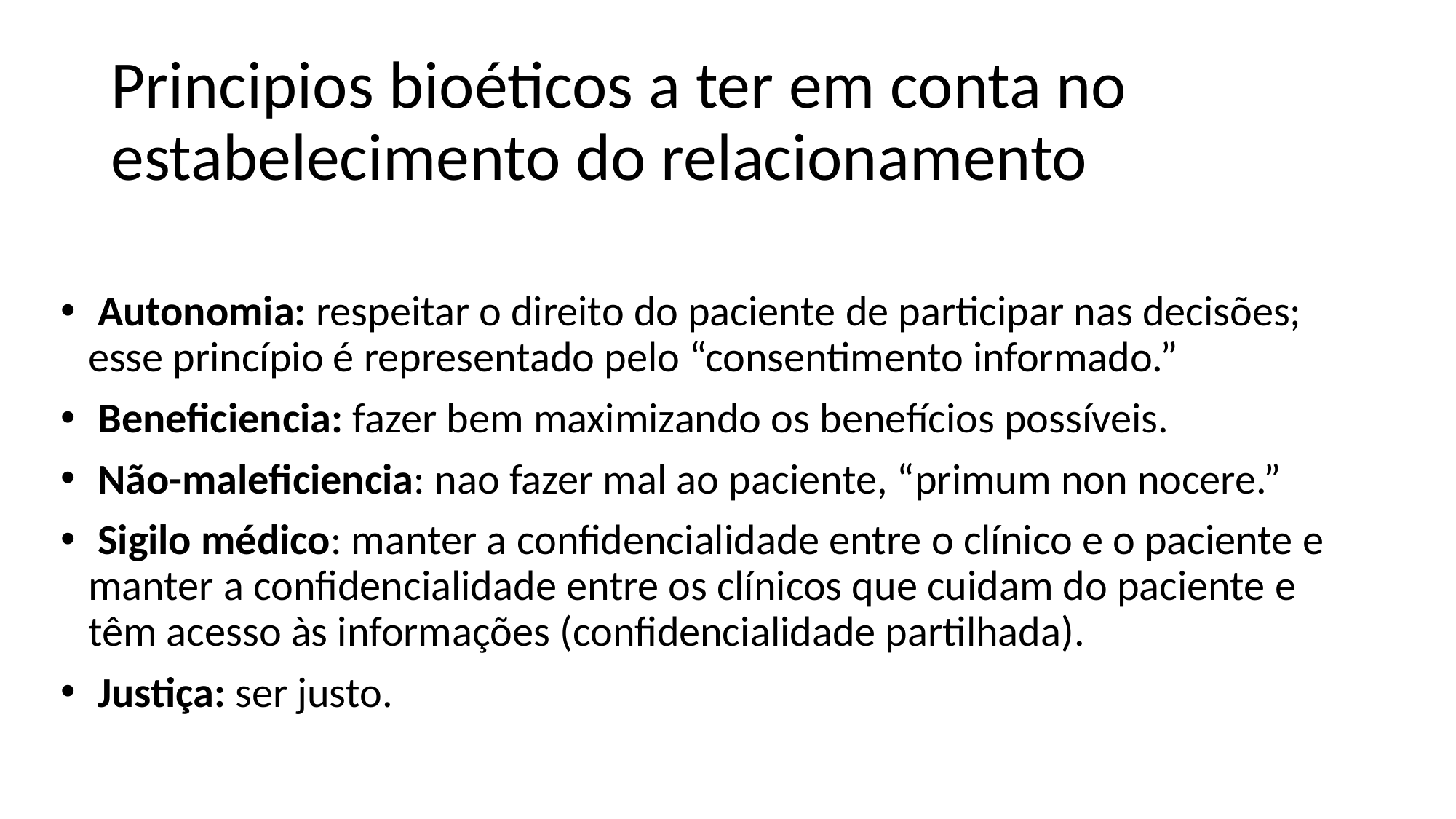

# Principios bioéticos a ter em conta no estabelecimento do relacionamento

 Autonomia: respeitar o direito do paciente de participar nas decisões; esse princípio é representado pelo “consentimento informado.”
 Beneficiencia: fazer bem maximizando os benefícios possíveis.
 Não-maleficiencia: nao fazer mal ao paciente, “primum non nocere.”
 Sigilo médico: manter a confidencialidade entre o clínico e o paciente e manter a confidencialidade entre os clínicos que cuidam do paciente e têm acesso às informações (confidencialidade partilhada).
 Justiça: ser justo.